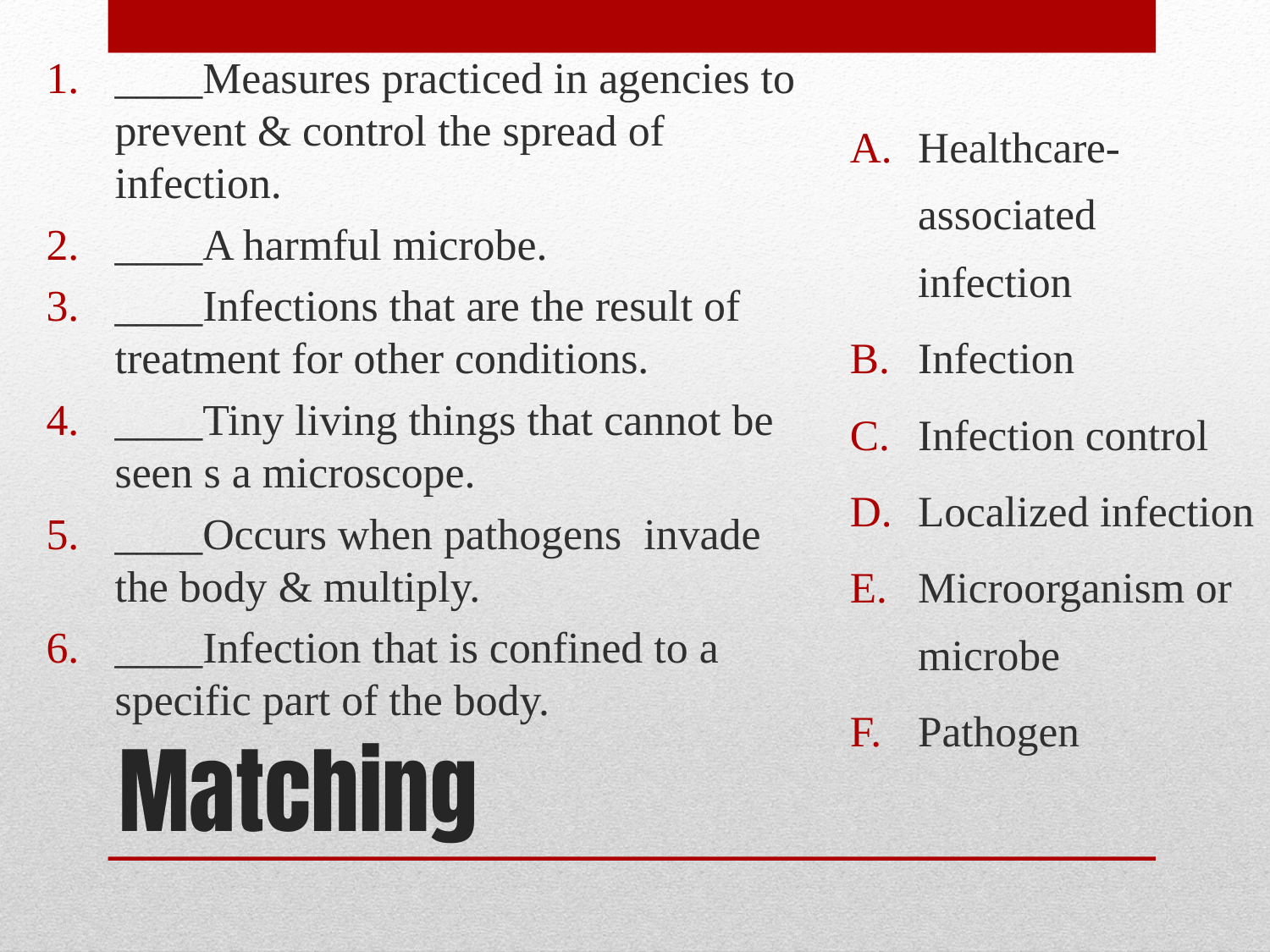

____Measures practiced in agencies to prevent & control the spread of infection.
____A harmful microbe.
____Infections that are the result of treatment for other conditions.
____Tiny living things that cannot be seen s a microscope.
____Occurs when pathogens  invade the body & multiply.
____Infection that is confined to a specific part of the body.
Healthcare-associated infection
Infection
Infection control
Localized infection
Microorganism or microbe
Pathogen
# Matching